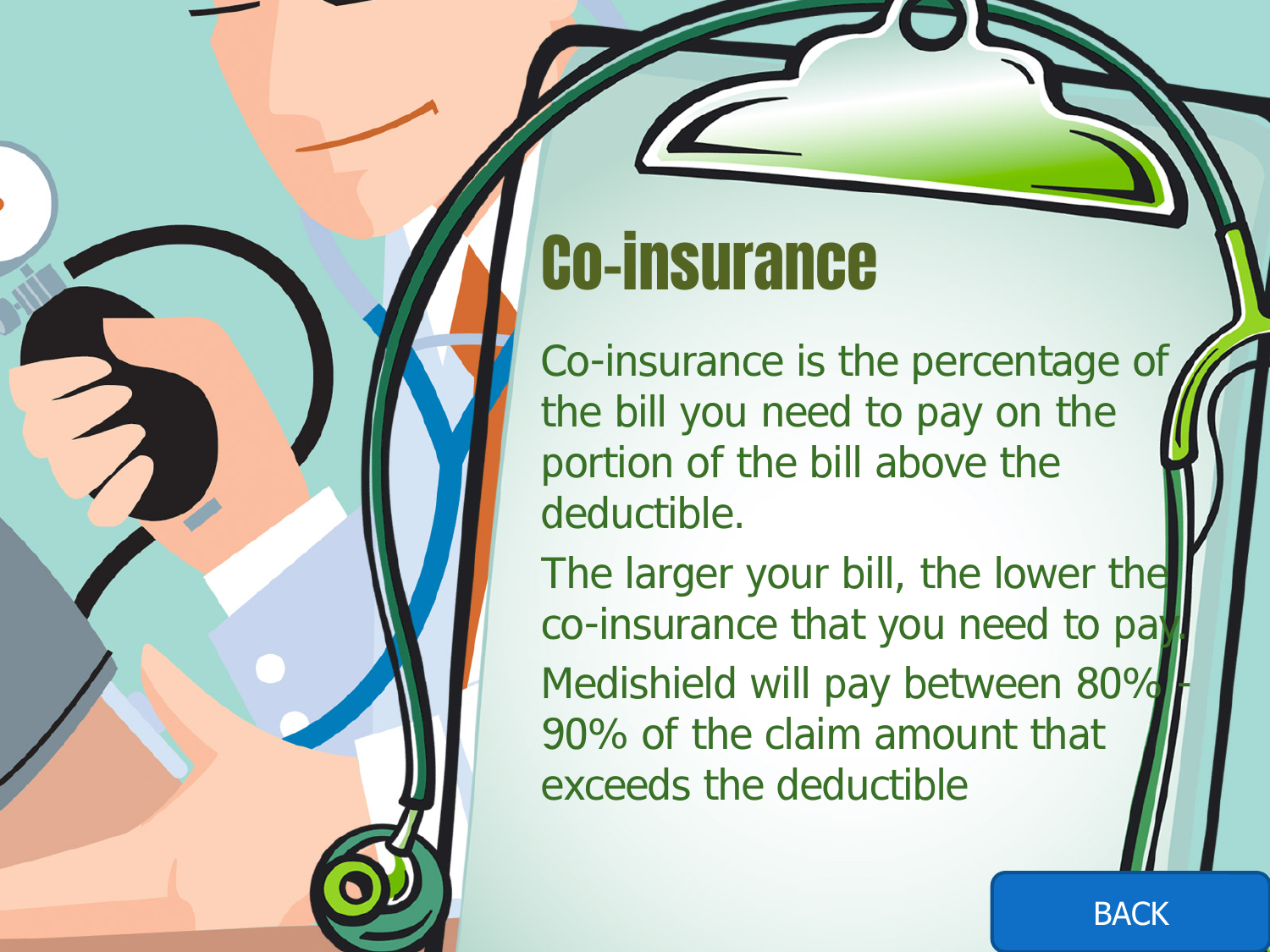

# Co-insurance
Co-insurance is the percentage of the bill you need to pay on the portion of the bill above the deductible.
The larger your bill, the lower the co-insurance that you need to pay.
Medishield will pay between 80% - 90% of the claim amount that exceeds the deductible
BACK